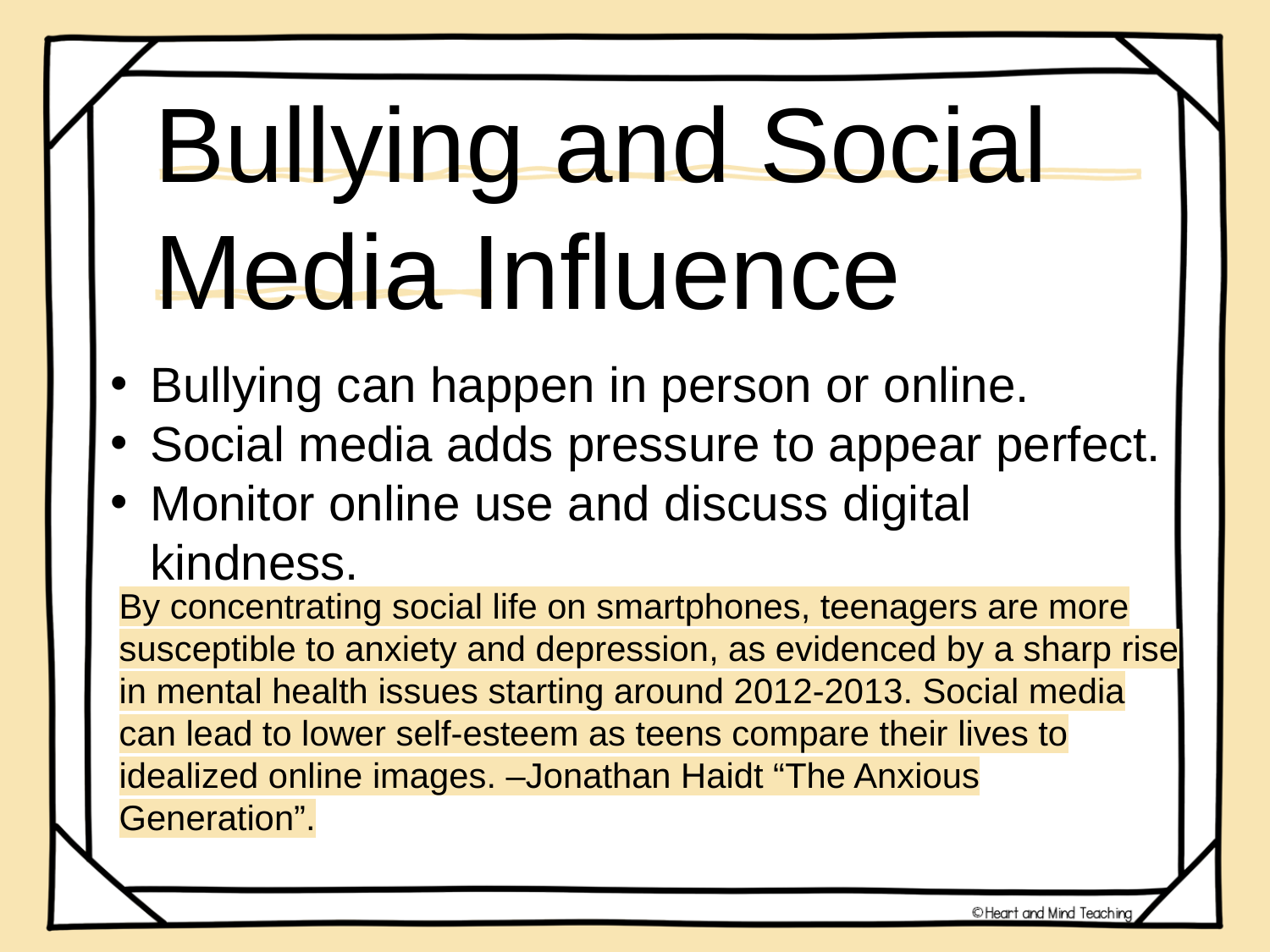

Bullying and Social Media Influence
Bullying can happen in person or online.
Social media adds pressure to appear perfect.
Monitor online use and discuss digital kindness.
By concentrating social life on smartphones, teenagers are more susceptible to anxiety and depression, as evidenced by a sharp rise in mental health issues starting around 2012-2013. Social media can lead to lower self-esteem as teens compare their lives to idealized online images. –Jonathan Haidt “The Anxious Generation”.